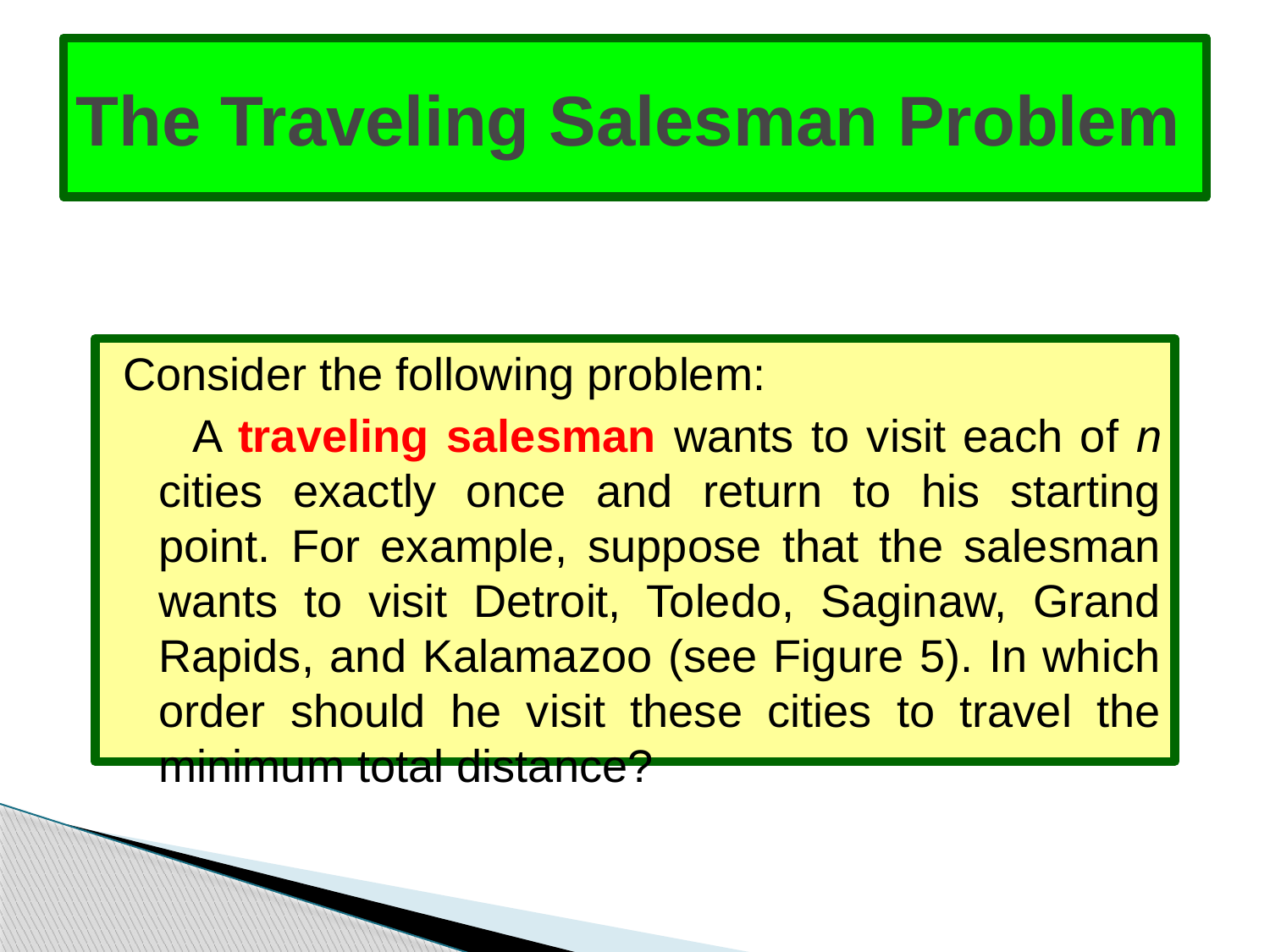

# The Traveling Salesman Problem
Consider the following problem:
    A traveling salesman wants to visit each of n cities exactly once and return to his starting point. For example, suppose that the salesman wants to visit Detroit, Toledo, Saginaw, Grand Rapids, and Kalamazoo (see Figure 5). In which order should he visit these cities to travel the minimum total distance?